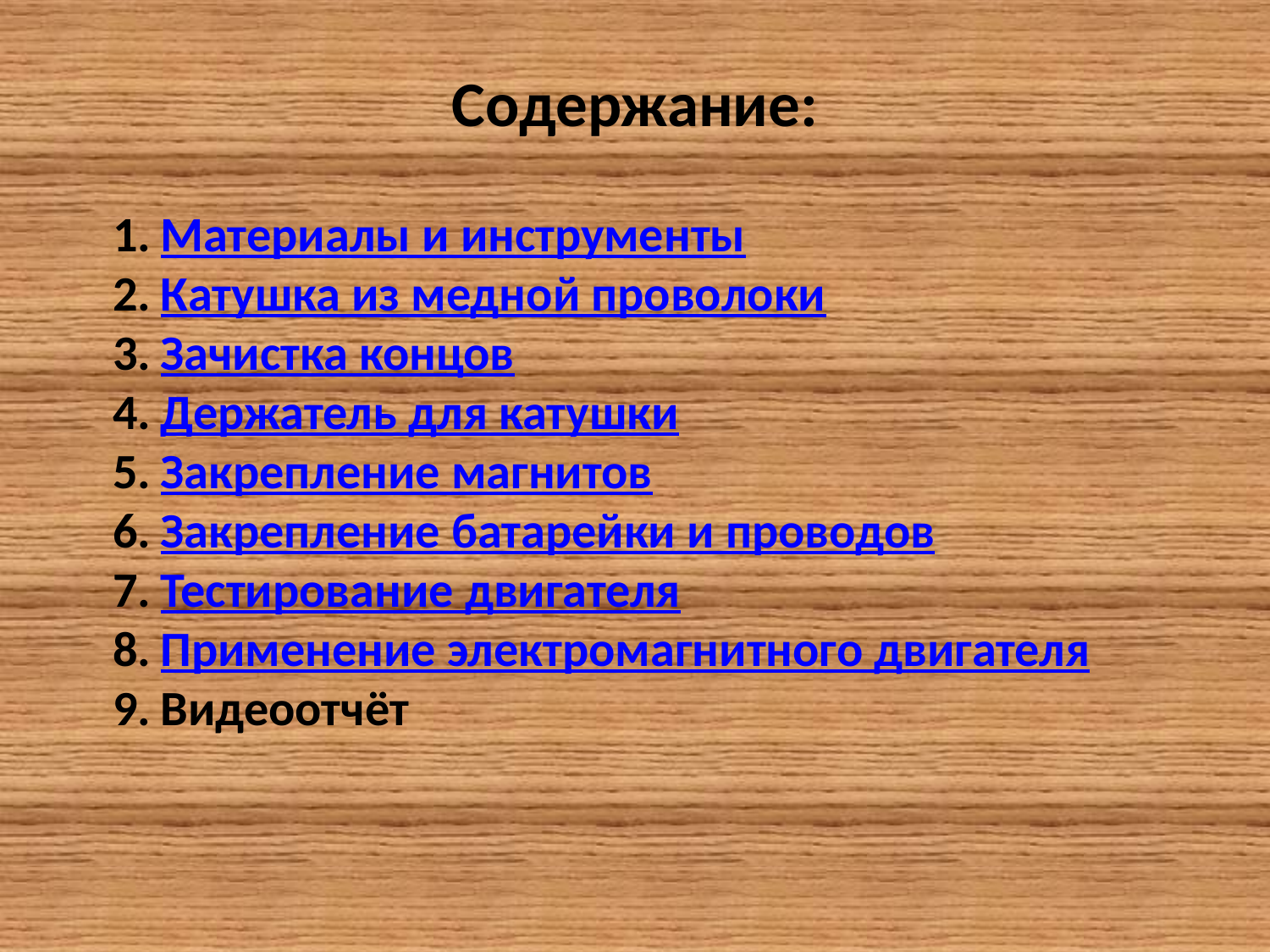

# Содержание:
Материалы и инструменты
Катушка из медной проволоки
Зачистка концов
Держатель для катушки
Закрепление магнитов
Закрепление батарейки и проводов
Тестирование двигателя
Применение электромагнитного двигателя
Видеоотчёт